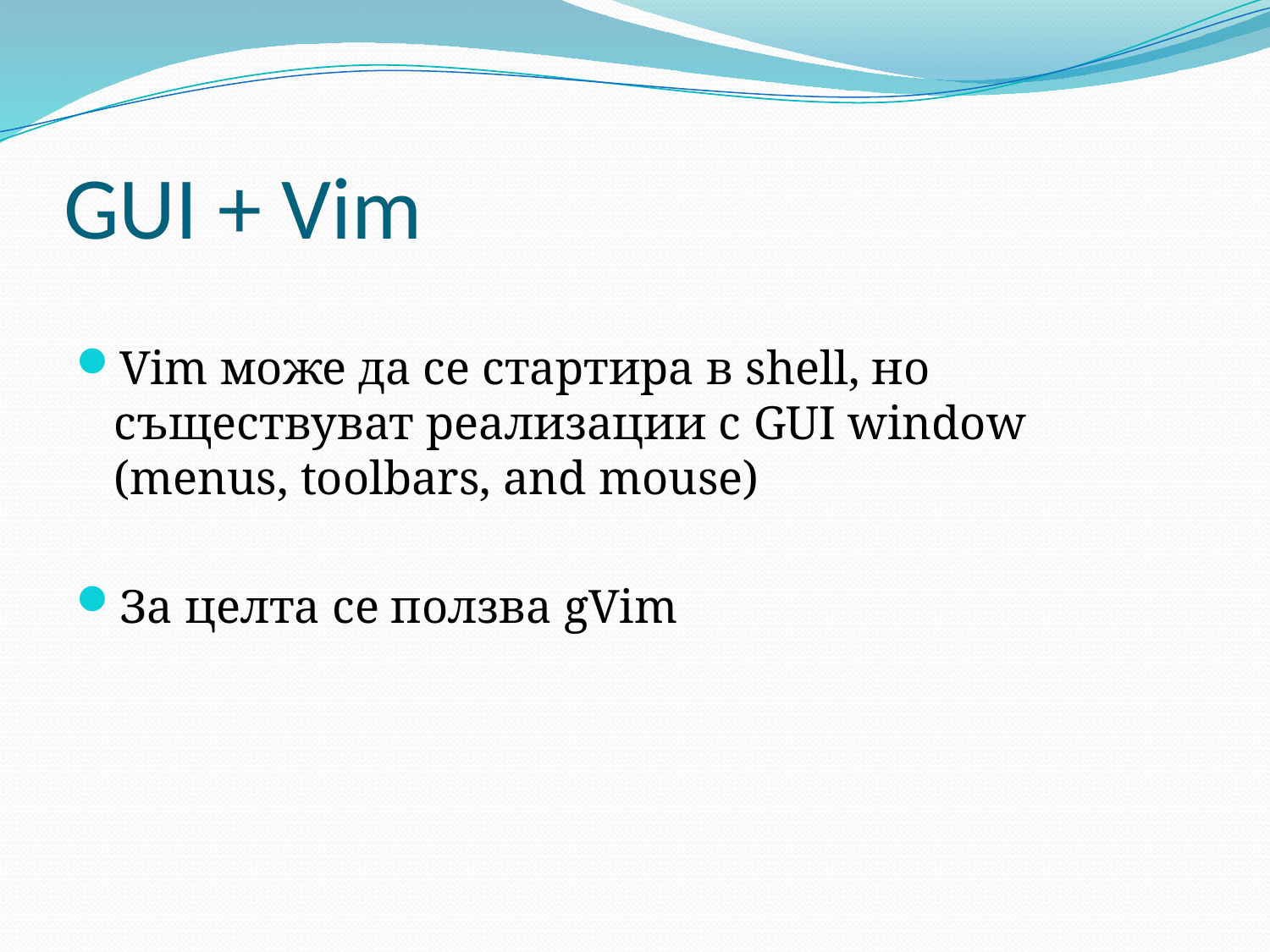

# GUI + Vim

Vim може да се стартира в shell, но съществуват реализации с GUI window (menus, toolbars, and mouse)

За целта се ползва gVim